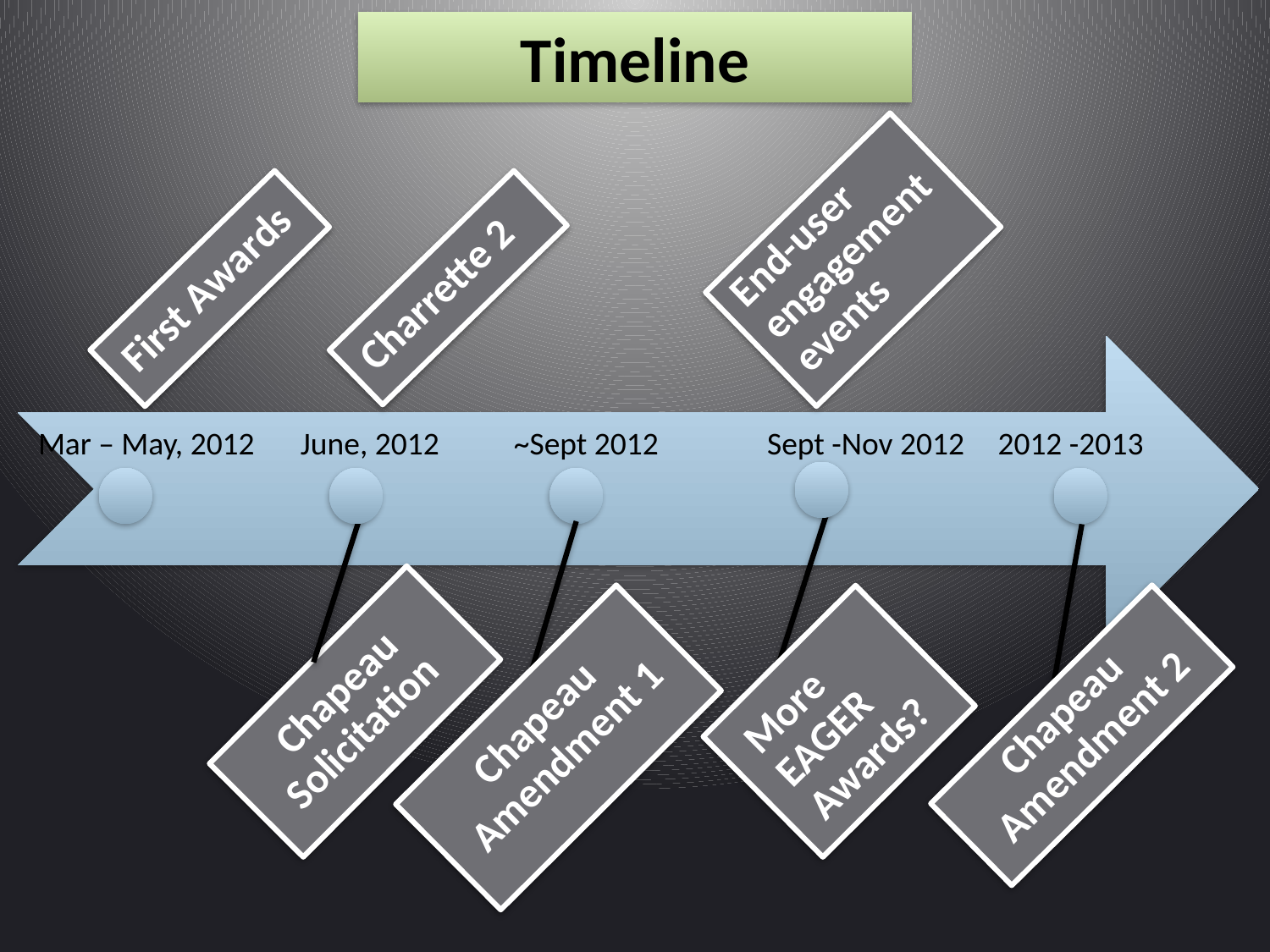

# Timeline
End-user engagement events
First Awards
Charrette 2

Mar – May, 2012
June, 2012
~Sept 2012
Sept -Nov 2012
2012 -2013

More
EAGER
Awards?

Chapeau Solicitation

Chapeau
Amendment 1

Chapeau
Amendment 2